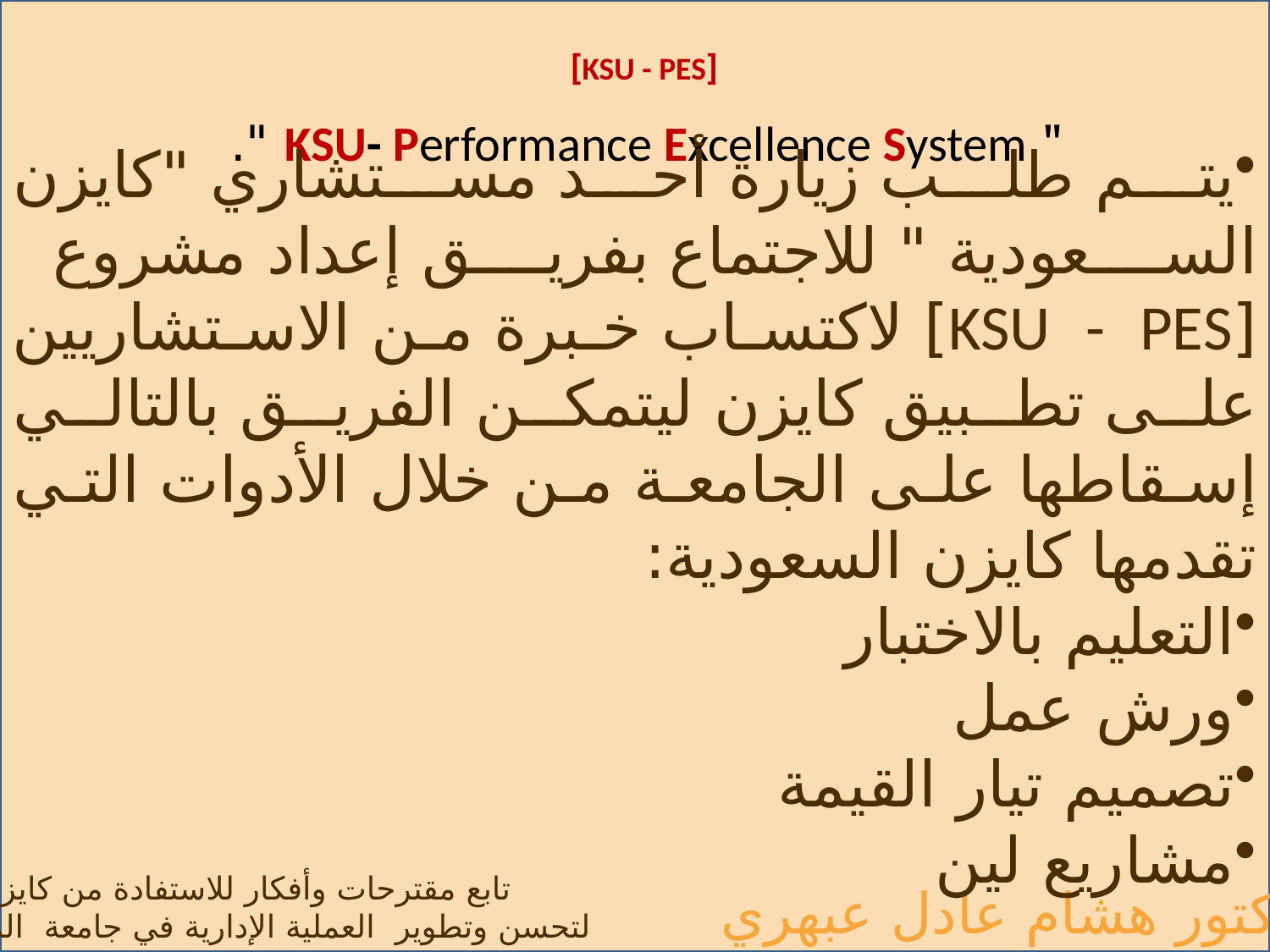

[KSU - PES]
" KSU- Performance Excellence System ".

يتم طلب زيارة أحد مستشاري "كايزن السعودية " للاجتماع بفريق إعداد مشروع   [KSU - PES] لاكتساب خبرة من الاستشاريين على تطبيق كايزن ليتمكن الفريق بالتالي إسقاطها على الجامعة من خلال الأدوات التي تقدمها كايزن السعودية:
التعليم بالاختبار
ورش عمل
تصميم تيار القيمة
مشاريع لين
 تابع مقترحات وأفكار للاستفادة من كايزن
    لتحسن وتطوير  العملية الإدارية في جامعة  الملك سعود
الدكتور هشام عادل عبهري